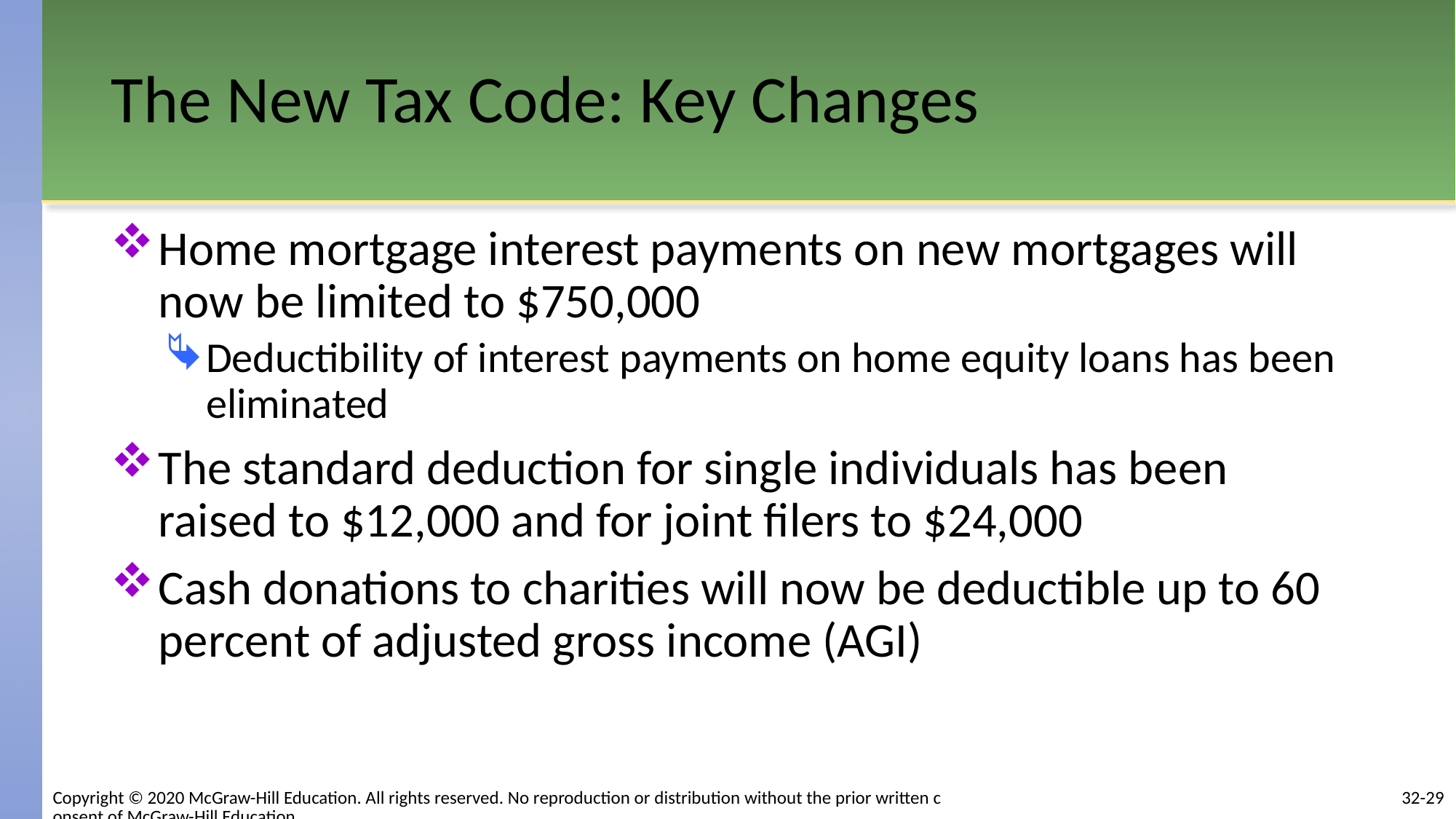

# The New Tax Code: Key Changes
Home mortgage interest payments on new mortgages will now be limited to $750,000
Deductibility of interest payments on home equity loans has been eliminated
The standard deduction for single individuals has been raised to $12,000 and for joint filers to $24,000
Cash donations to charities will now be deductible up to 60 percent of adjusted gross income (AGI)
32-29
Copyright © 2020 McGraw-Hill Education. All rights reserved. No reproduction or distribution without the prior written consent of McGraw-Hill Education.